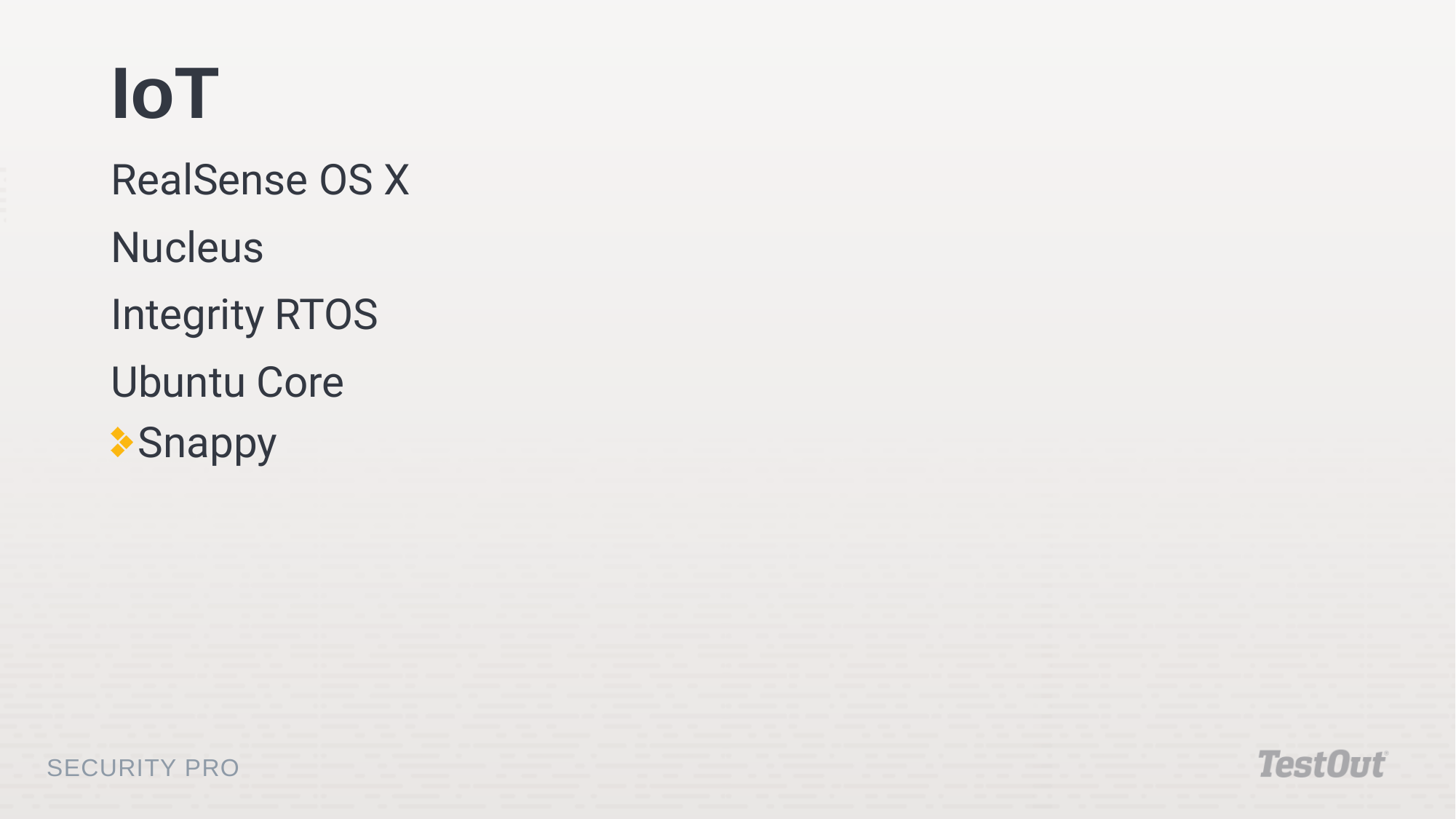

# IoT
RealSense OS X
Nucleus
Integrity RTOS
Ubuntu Core
Snappy
Security Pro